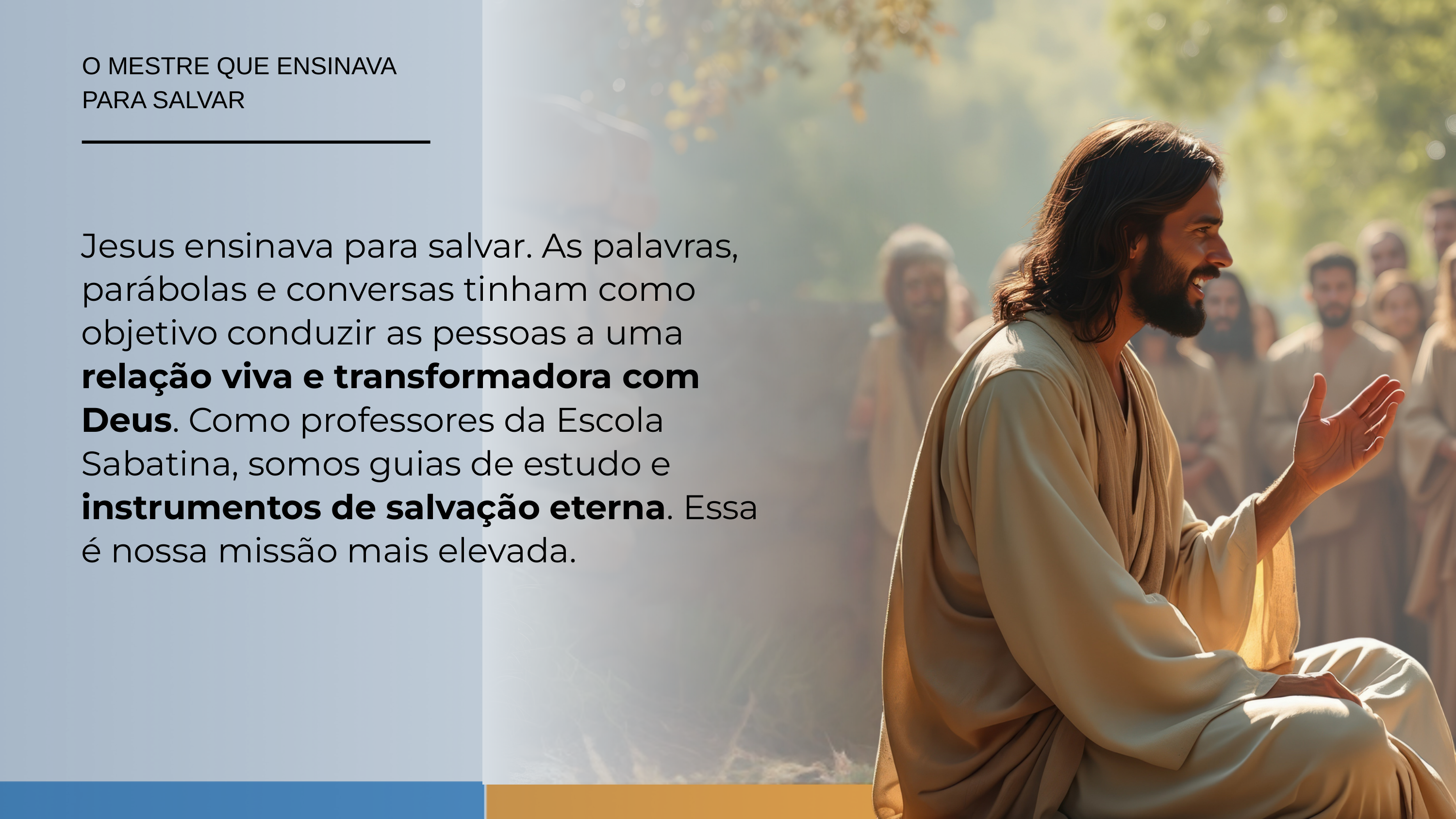

O MESTRE QUE ENSINAVA
PARA SALVAR

Jesus ensinava para salvar. As palavras, parábolas e conversas tinham como objetivo conduzir as pessoas a uma relação viva e transformadora com Deus. Como professores da Escola Sabatina, somos guias de estudo e instrumentos de salvação eterna. Essa é nossa missão mais elevada.